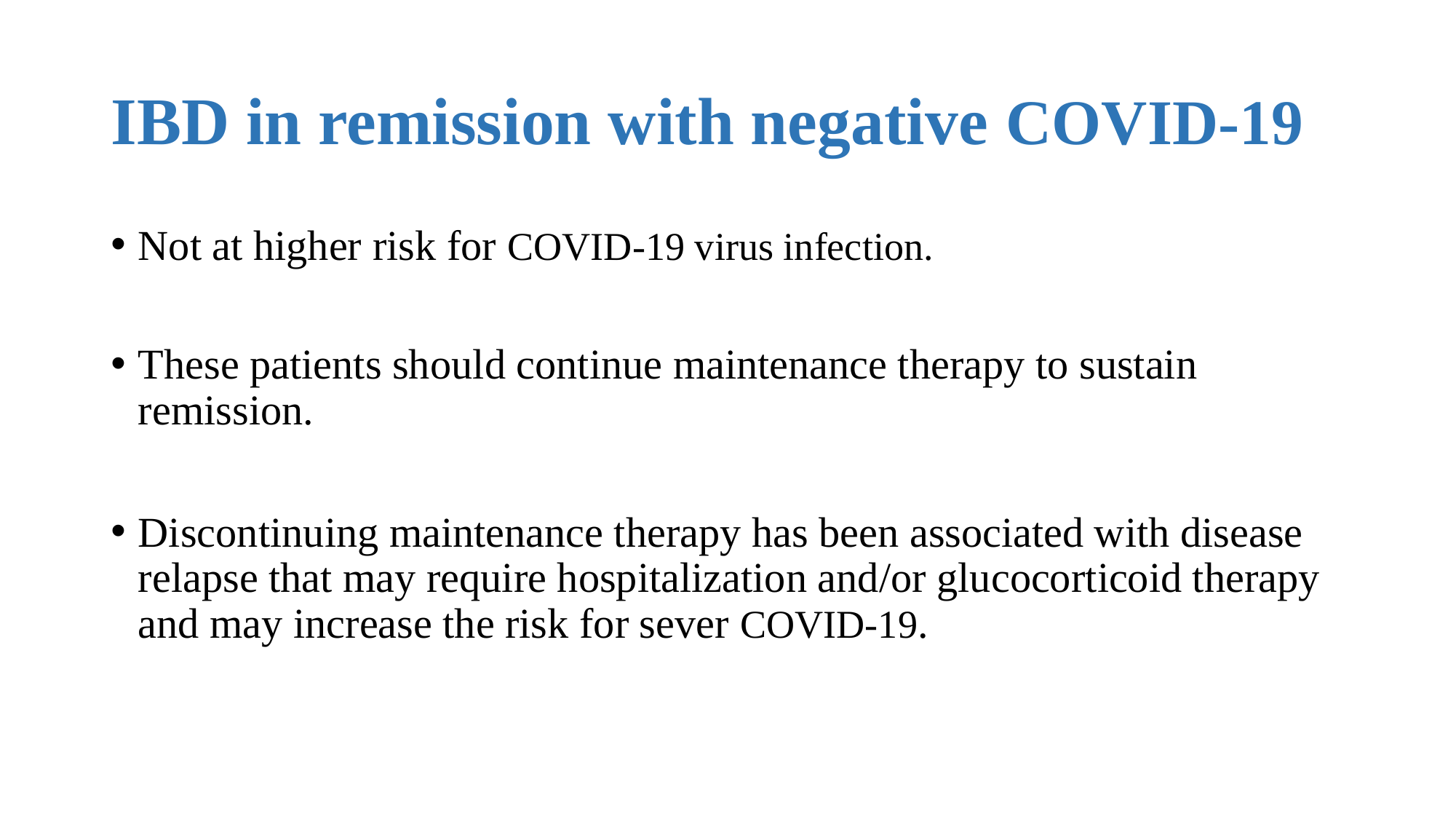

# IBD in remission with negative COVID-19
Not at higher risk for COVID-19 virus infection.

These patients should continue maintenance therapy to sustain remission.

Discontinuing maintenance therapy has been associated with disease relapse that may require hospitalization and/or glucocorticoid therapy and may increase the risk for sever COVID-19.